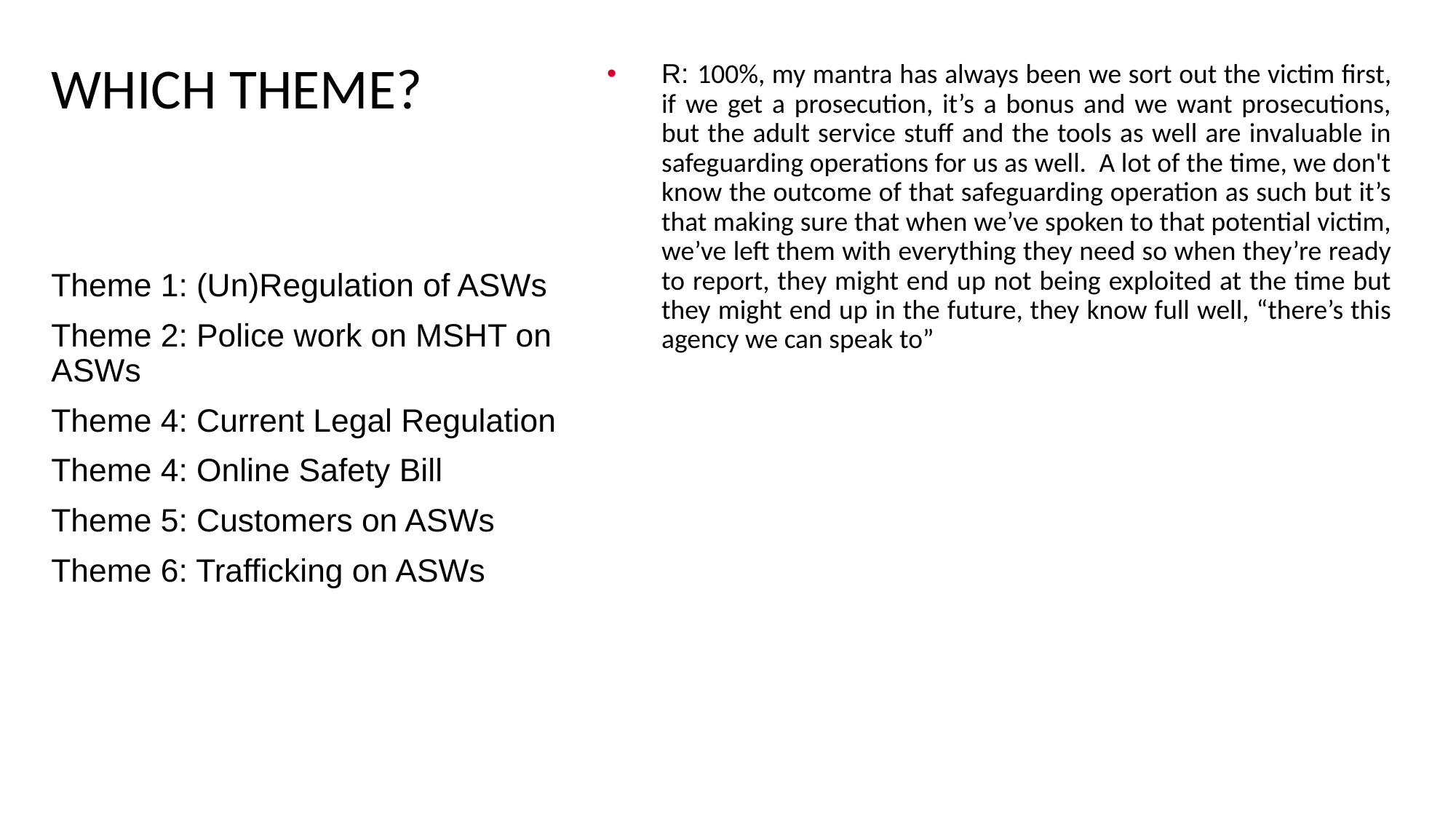

# Which theme?
R: 100%, my mantra has always been we sort out the victim first, if we get a prosecution, it’s a bonus and we want prosecutions, but the adult service stuff and the tools as well are invaluable in safeguarding operations for us as well.  A lot of the time, we don't know the outcome of that safeguarding operation as such but it’s that making sure that when we’ve spoken to that potential victim, we’ve left them with everything they need so when they’re ready to report, they might end up not being exploited at the time but they might end up in the future, they know full well, “there’s this agency we can speak to”

Theme 1: (Un)Regulation of ASWs
Theme 2: Police work on MSHT on ASWs
Theme 4: Current Legal Regulation
Theme 4: Online Safety Bill
Theme 5: Customers on ASWs
Theme 6: Trafficking on ASWs